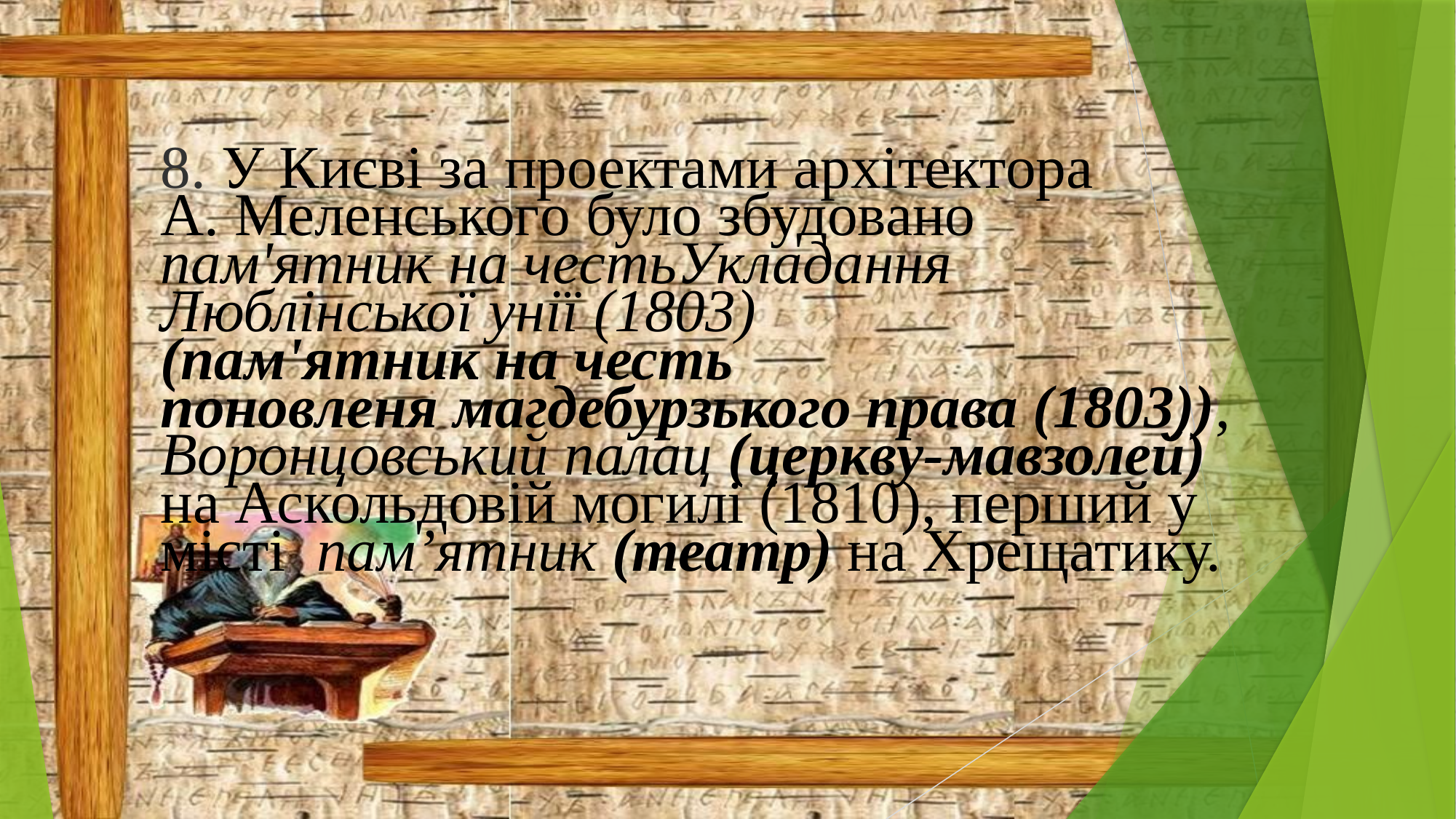

8. У Києві за проектами архітектора

А. Меленського було збудовано

пам'ятник на честьУкладання

Люблінської унії (1803)

(пам'ятник на честь

поновленя магдебурзького права (1803)),

Воронцовський палац (церкву-мавзолей)

на Аскольдовій могилі (1810), перший у

місті  пам’ятник (театр) на Хрещатику.